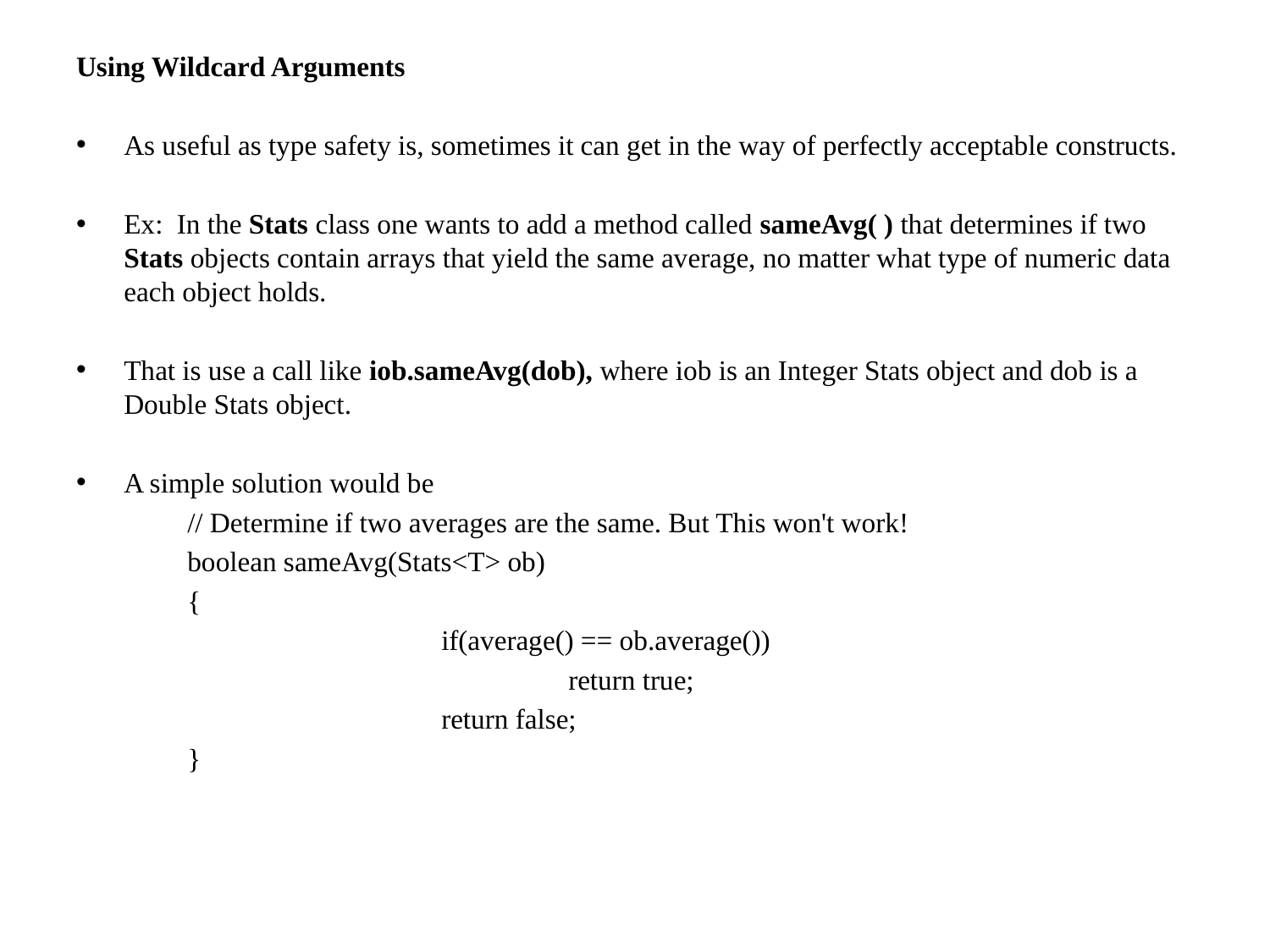

Using Wildcard Arguments

As useful as type safety is, sometimes it can get in the way of perfectly acceptable constructs.

Ex:  In the Stats class one wants to add a method called sameAvg( ) that determines if two Stats objects contain arrays that yield the same average, no matter what type of numeric data each object holds.

That is use a call like iob.sameAvg(dob), where iob is an Integer Stats object and dob is a Double Stats object.

A simple solution would be
// Determine if two averages are the same. But This won't work!
boolean sameAvg(Stats<T> ob)
{
		if(average() == ob.average())
			return true;
		return false;
}